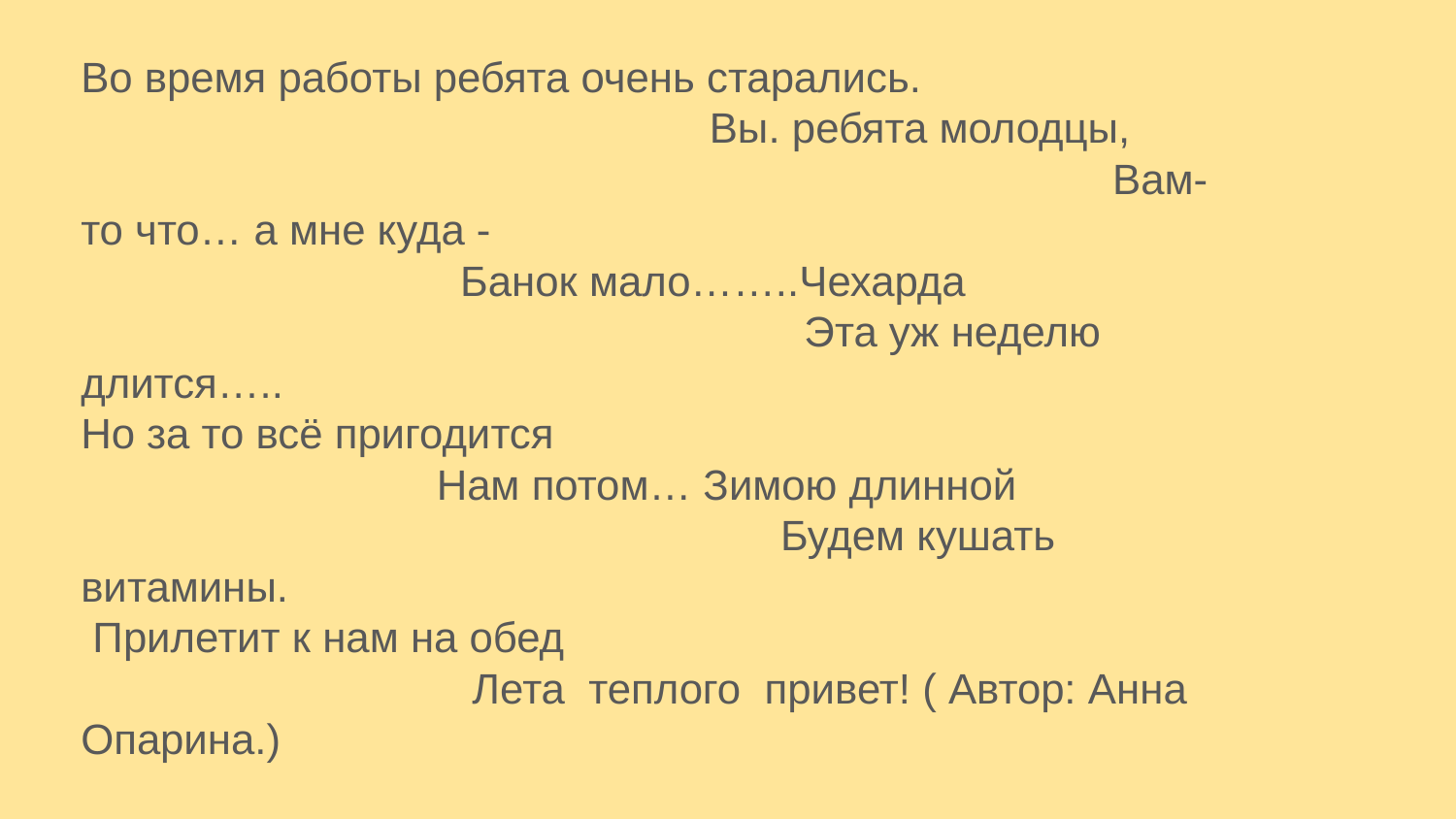

Во время работы ребята очень старались.                                                                                 Вы. ребята молодцы,                                                                                                 Вам-то что… а мне куда -                                                                                                Банок мало……..Чехарда                                                                                     Эта уж неделю длится…..                                                                               Но за то всё пригодится                                                                                         Нам потом… Зимою длинной                                                                               Будем кушать витамины.                                                                                  Прилетит к нам на обед                                                                                           Лета  теплого  привет! ( Автор: Анна Опарина.)
#